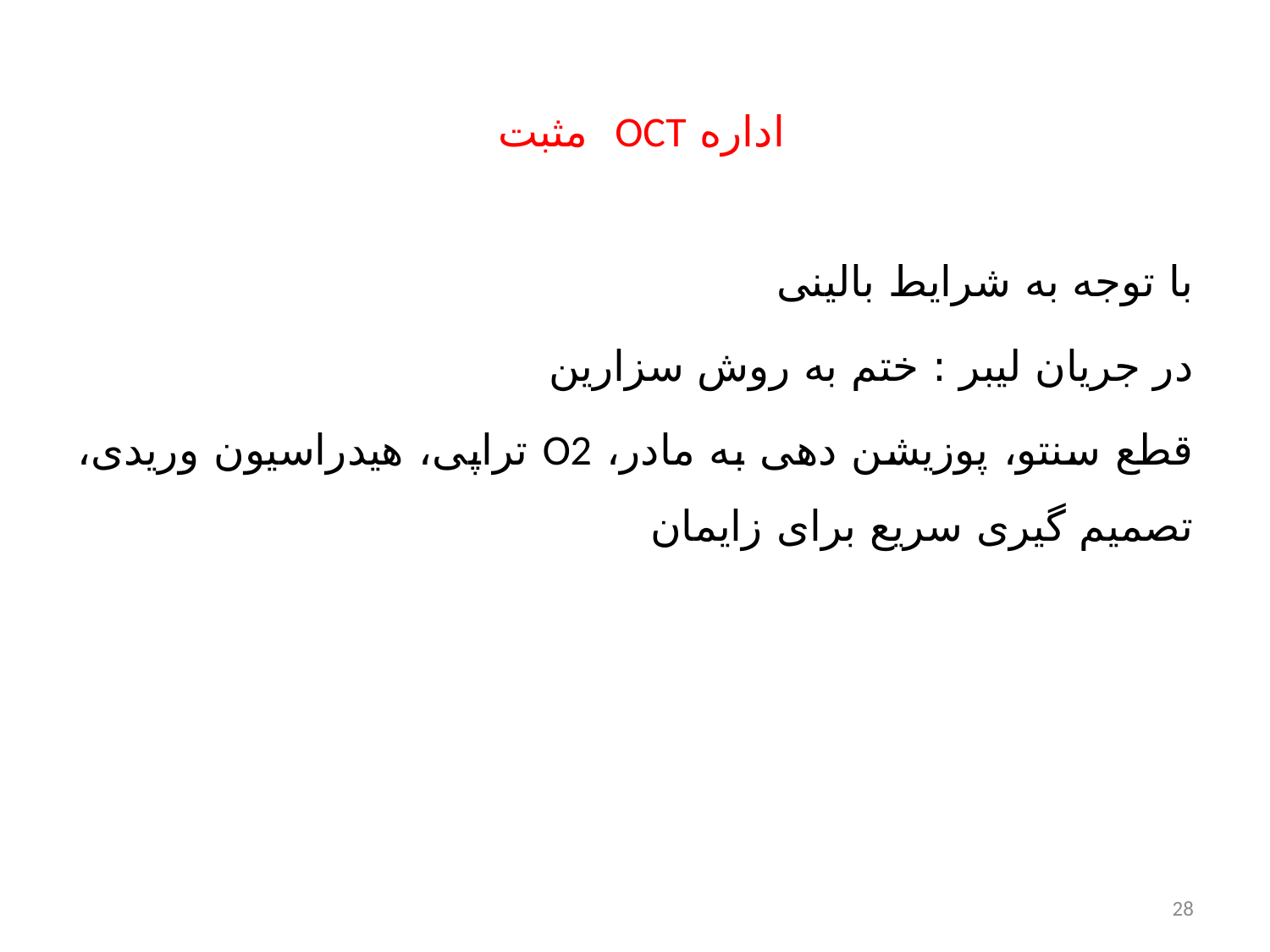

# اداره OCT  مثبت
با توجه به شرایط بالینی
در جریان لیبر : ختم به روش سزارین
قطع سنتو، پوزیشن دهی به مادر، O2 تراپی، هیدراسیون وریدی، تصمیم گیری سریع برای زایمان

28